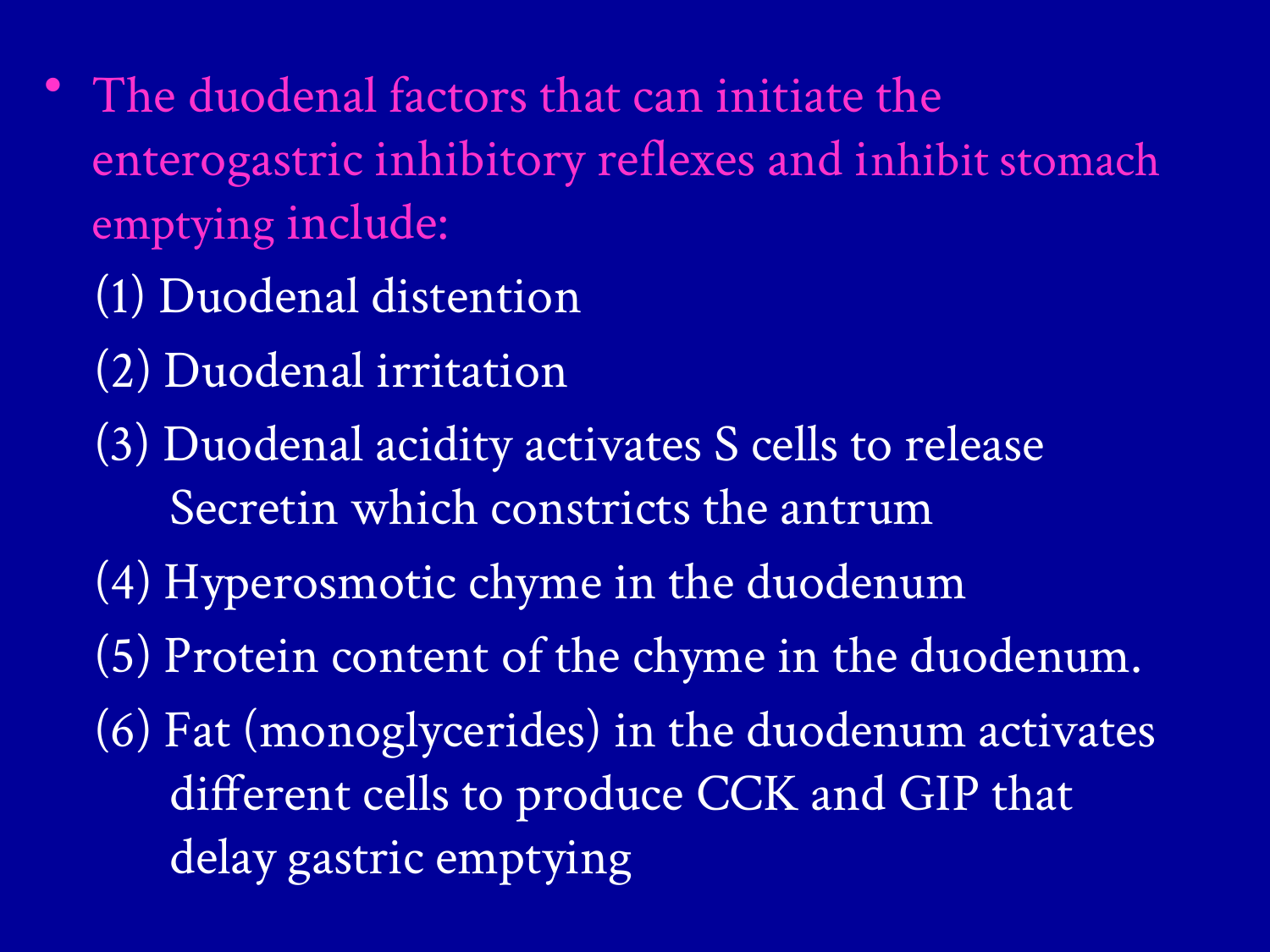

The duodenal factors that can initiate the enterogastric inhibitory reflexes and inhibit stomach emptying include:
(1) Duodenal distention
(2) Duodenal irritation
(3) Duodenal acidity activates S cells to release Secretin which constricts the antrum
(4) Hyperosmotic chyme in the duodenum
(5) Protein content of the chyme in the duodenum.
(6) Fat (monoglycerides) in the duodenum activates different cells to produce CCK and GIP that delay gastric emptying